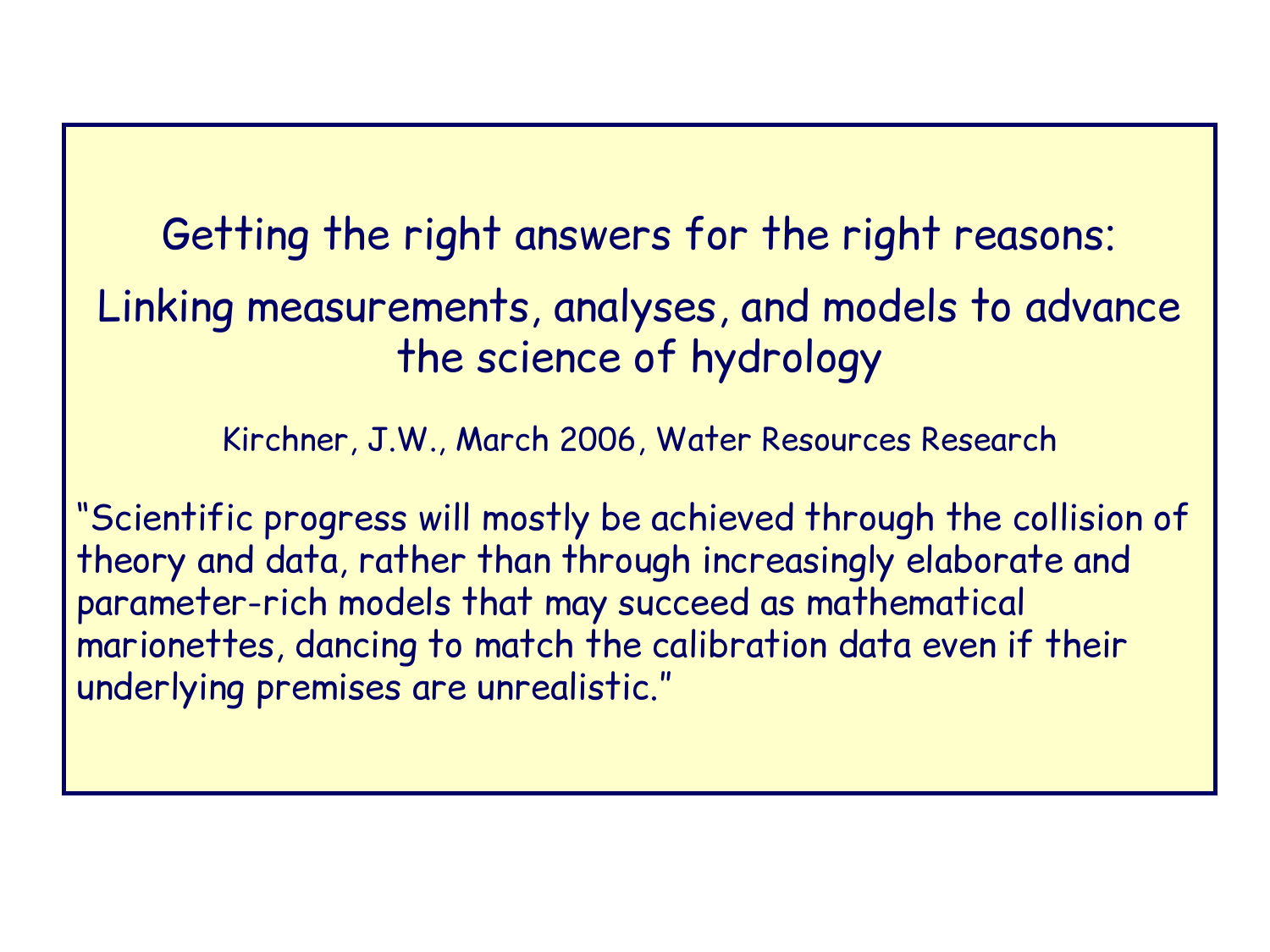

Getting the right answers for the right reasons:

Linking measurements, analyses, and models to advance the science of hydrology

Kirchner, J.W., March 2006, Water Resources Research

“Scientific progress will mostly be achieved through the collision of theory and data, rather than through increasingly elaborate and parameter-rich models that may succeed as mathematical marionettes, dancing to match the calibration data even if their underlying premises are unrealistic.”